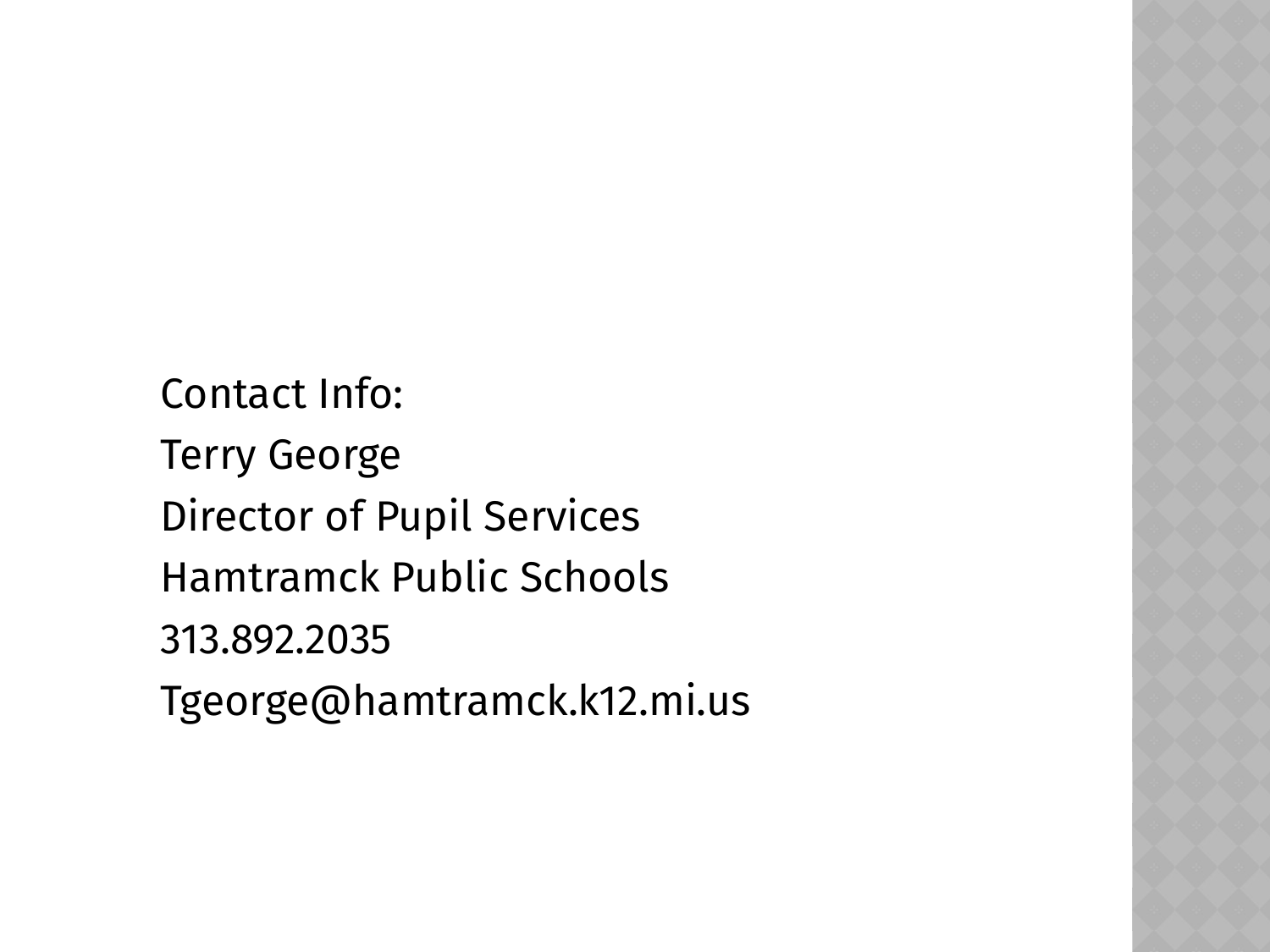

Contact Info:
Terry George
Director of Pupil Services
Hamtramck Public Schools
313.892.2035
Tgeorge@hamtramck.k12.mi.us